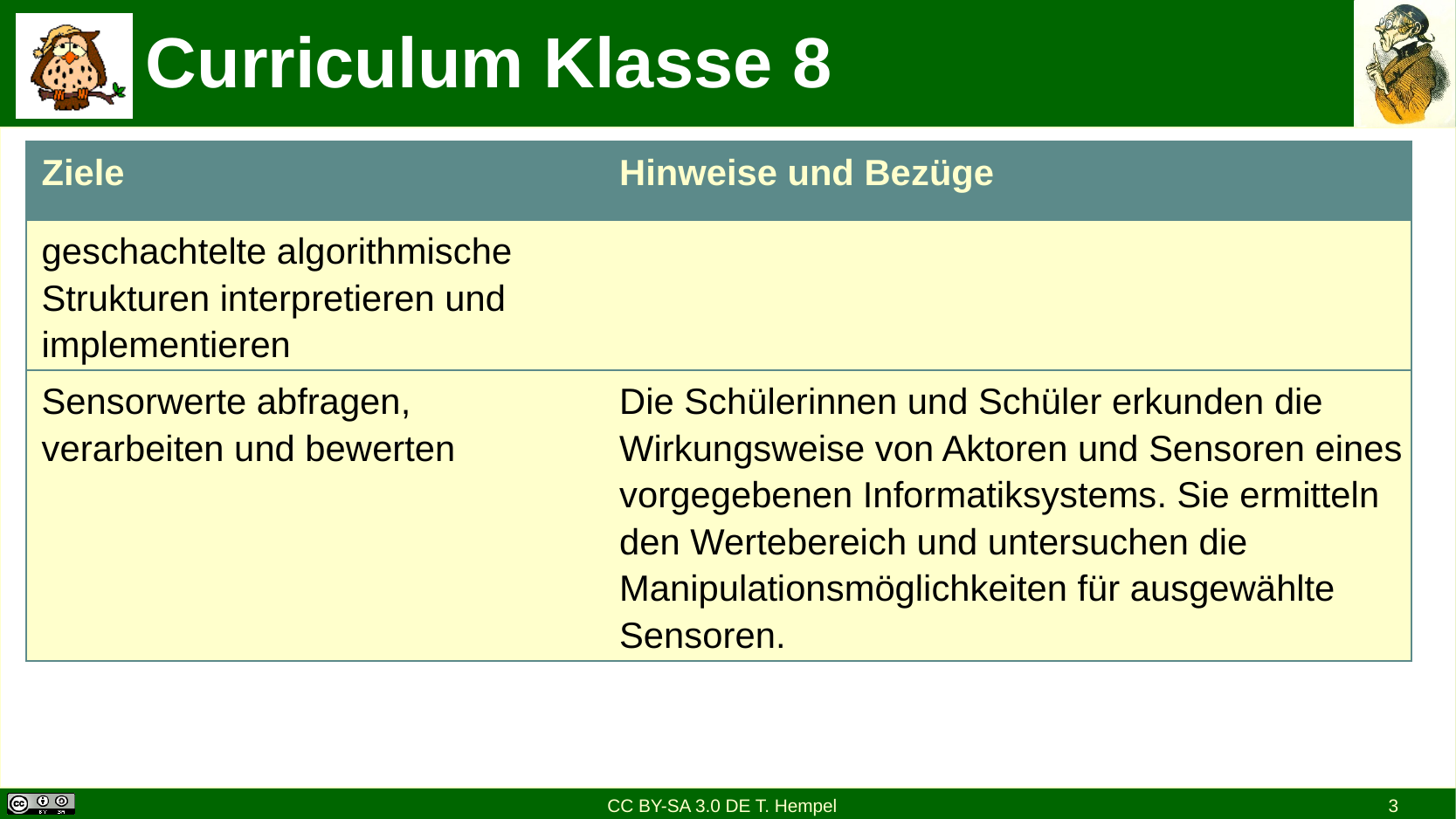

# Curriculum Klasse 8
| Ziele | Hinweise und Bezüge |
| --- | --- |
| geschachtelte algorithmische Strukturen interpretieren und implementieren |  |
| Sensorwerte abfragen, verarbeiten und bewerten | Die Schülerinnen und Schüler erkunden die Wirkungsweise von Aktoren und Sensoren eines vorgegebenen Informatiksystems. Sie ermitteln den Wertebereich und untersuchen die Manipulationsmöglichkeiten für ausgewählte Sensoren. |
CC BY-SA 3.0 DE T. Hempel
3